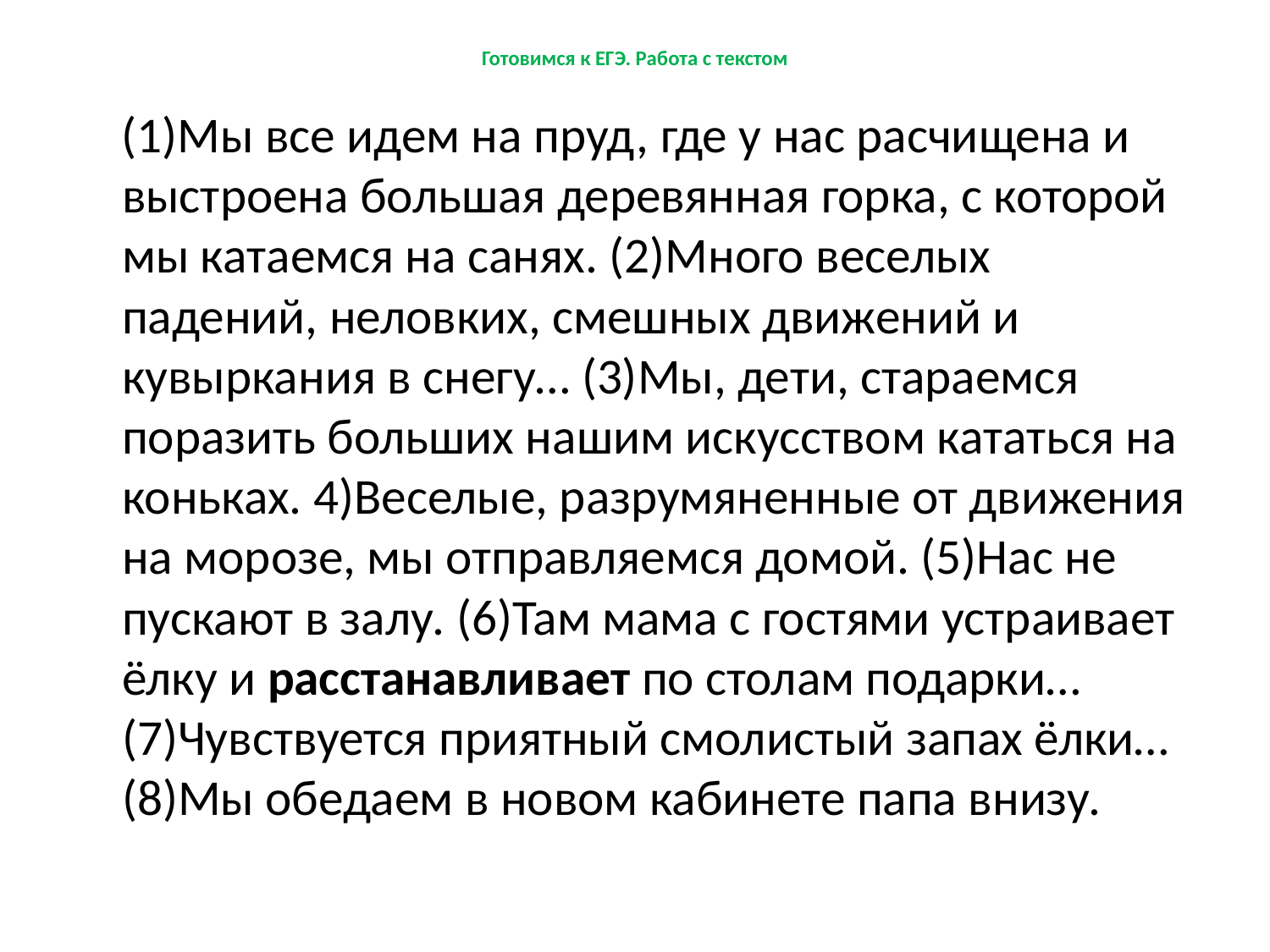

# Готовимся к ЕГЭ. Работа с текстом
    (1)Мы все идем на пруд, где у нас расчищена и выстроена большая деревянная горка, с которой мы катаемся на санях. (2)Много веселых падений, неловких, смешных движений и кувыркания в снегу… (3)Мы, дети, стараемся поразить больших нашим искусством кататься на коньках. 4)Веселые, разрумяненные от движения на морозе, мы отправляемся домой. (5)Нас не пускают в залу. (6)Там мама с гостями устраивает ёлку и расстанавливает по столам подарки…   (7)Чувствуется приятный смолистый запах ёлки…(8)Мы обедаем в новом кабинете папа внизу.